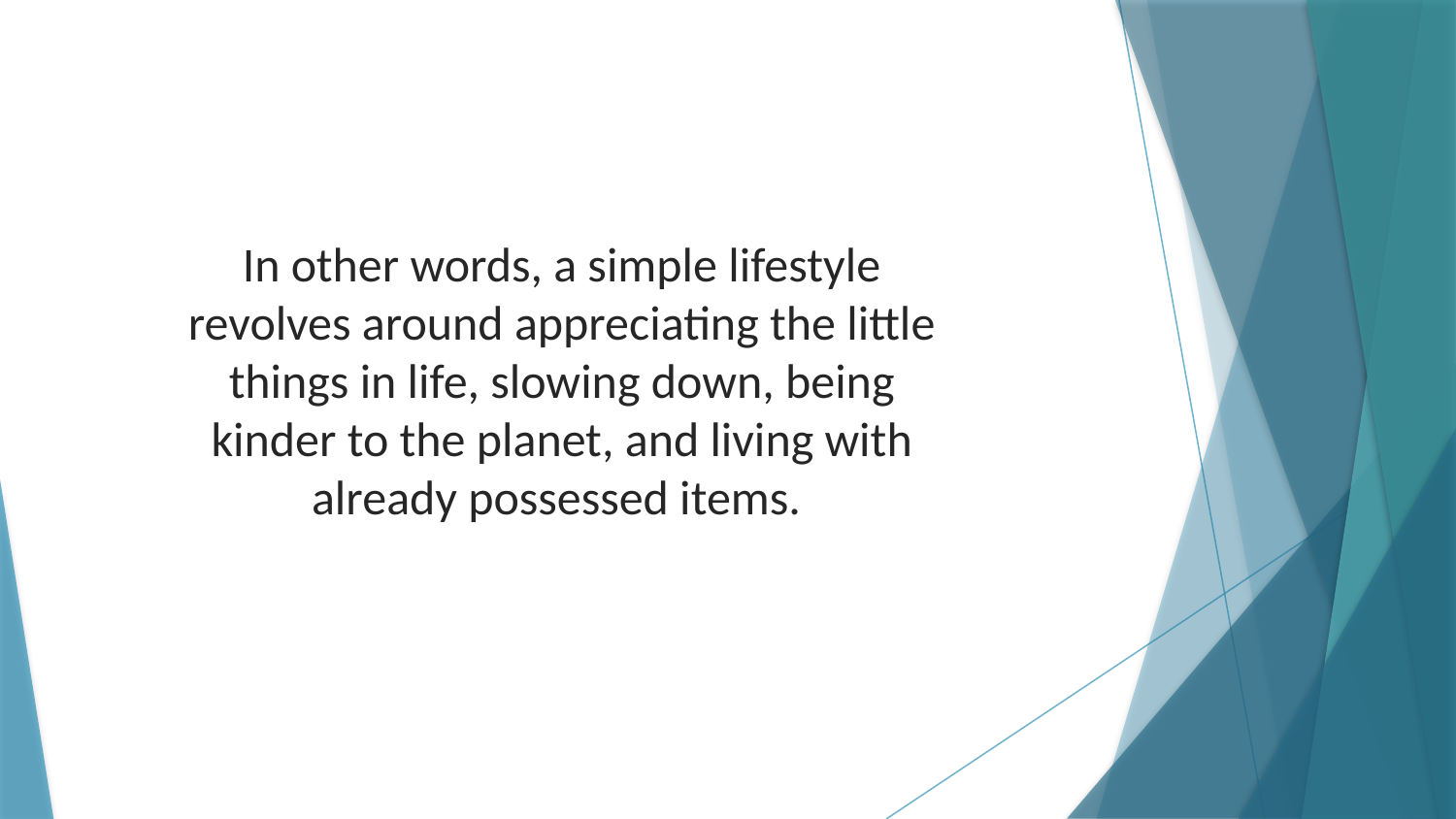

In other words, a simple lifestyle revolves around appreciating the little things in life, slowing down, being kinder to the planet, and living with already possessed items.